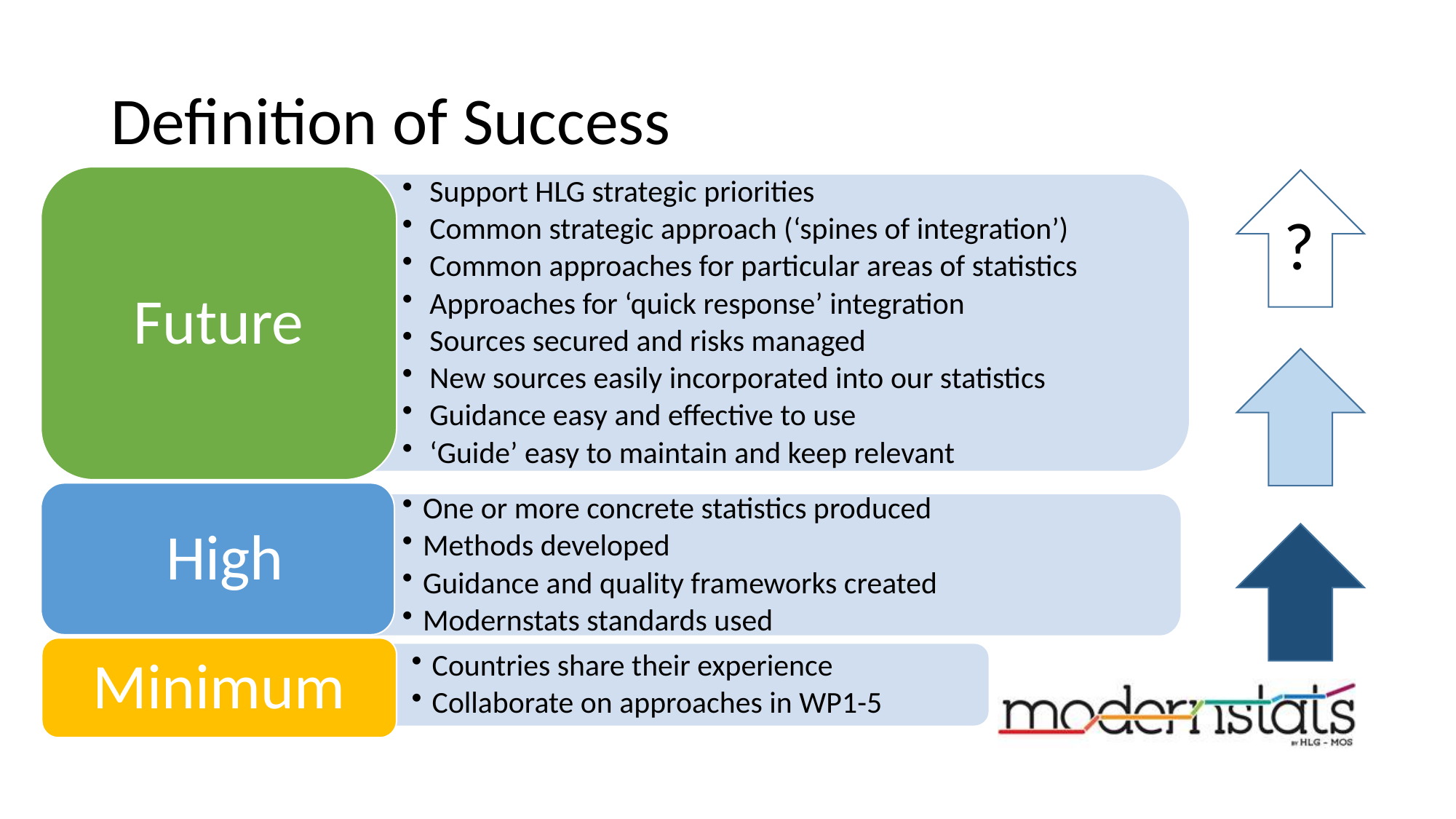

# Definition of Success
Future
Support HLG strategic priorities
Common strategic approach (‘spines of integration’)
Common approaches for particular areas of statistics
Approaches for ‘quick response’ integration
Sources secured and risks managed
New sources easily incorporated into our statistics
Guidance easy and effective to use
‘Guide’ easy to maintain and keep relevant
 High
One or more concrete statistics produced
Methods developed
Guidance and quality frameworks created
Modernstats standards used
Minimum
Countries share their experience
Collaborate on approaches in WP1-5

?

3